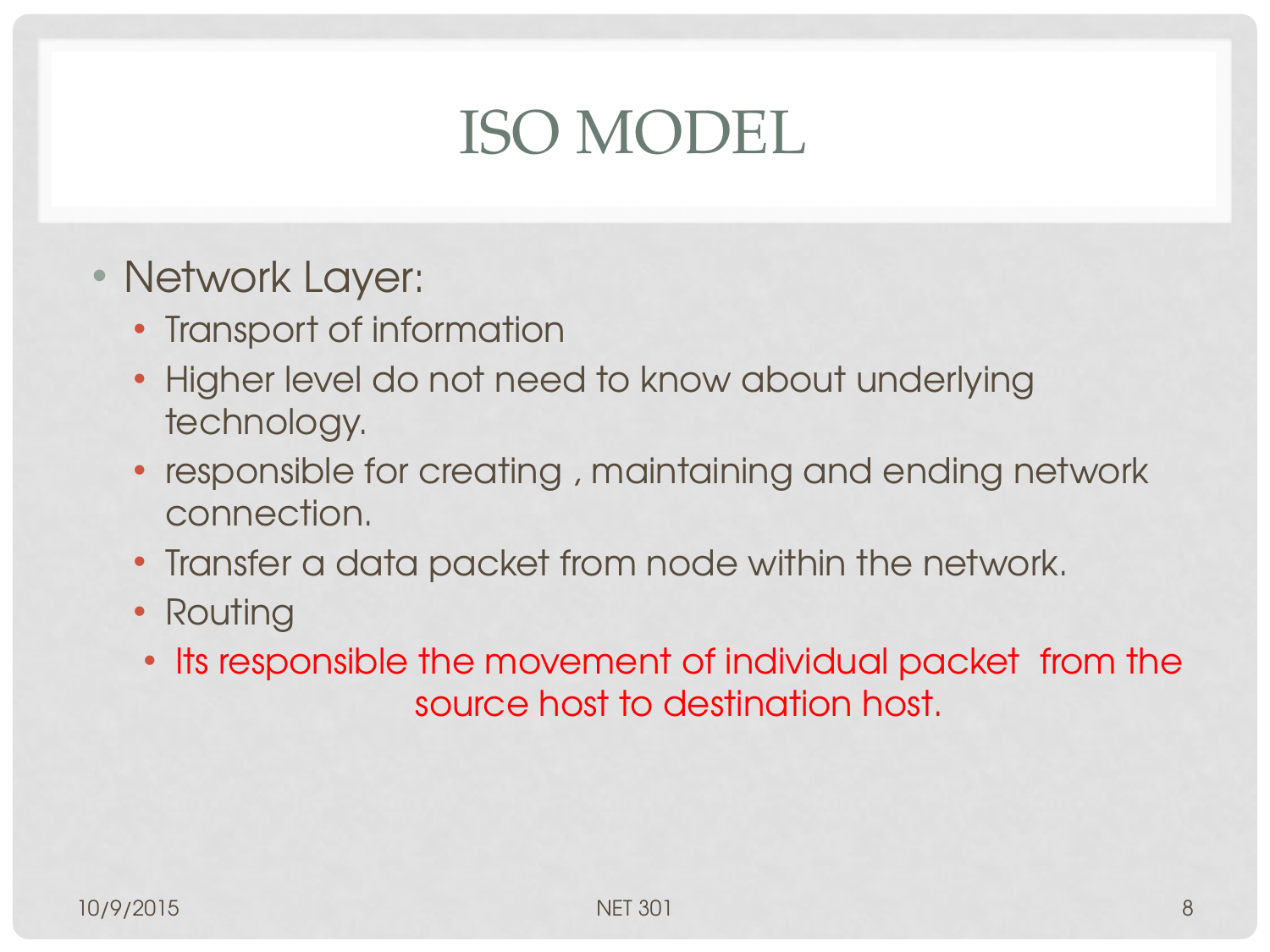

# ISO Model
Network Layer:
Transport of information
Higher level do not need to know about underlying technology.
responsible for creating , maintaining and ending network connection.
Transfer a data packet from node within the network.
Routing
Its responsible the movement of individual packet  from the source host to destination host.

10/9/2015
NET 301
8